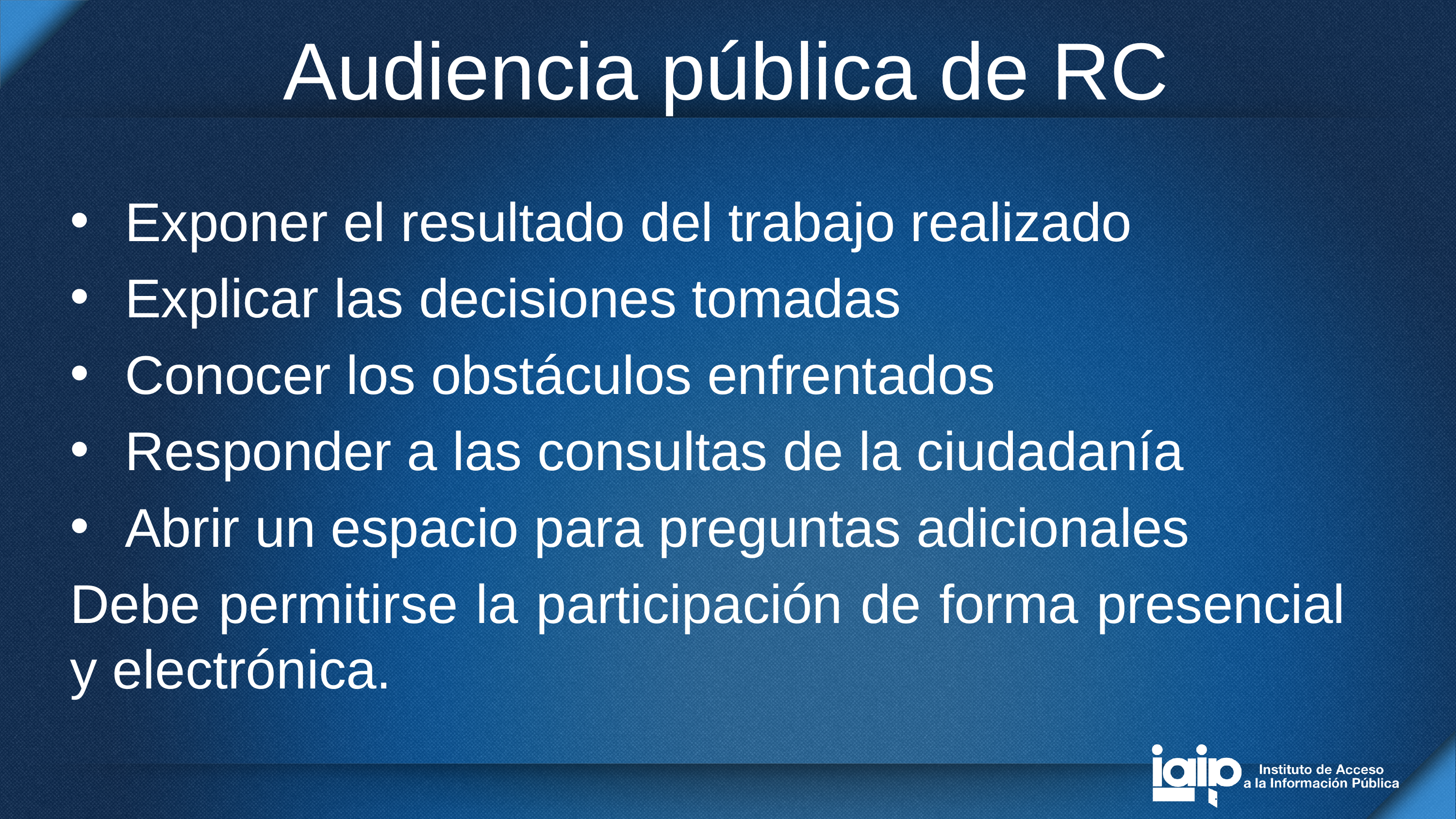

# Audiencia pública de RC
Exponer el resultado del trabajo realizado
Explicar las decisiones tomadas
Conocer los obstáculos enfrentados
Responder a las consultas de la ciudadanía
Abrir un espacio para preguntas adicionales
Debe permitirse la participación de forma presencial y electrónica.